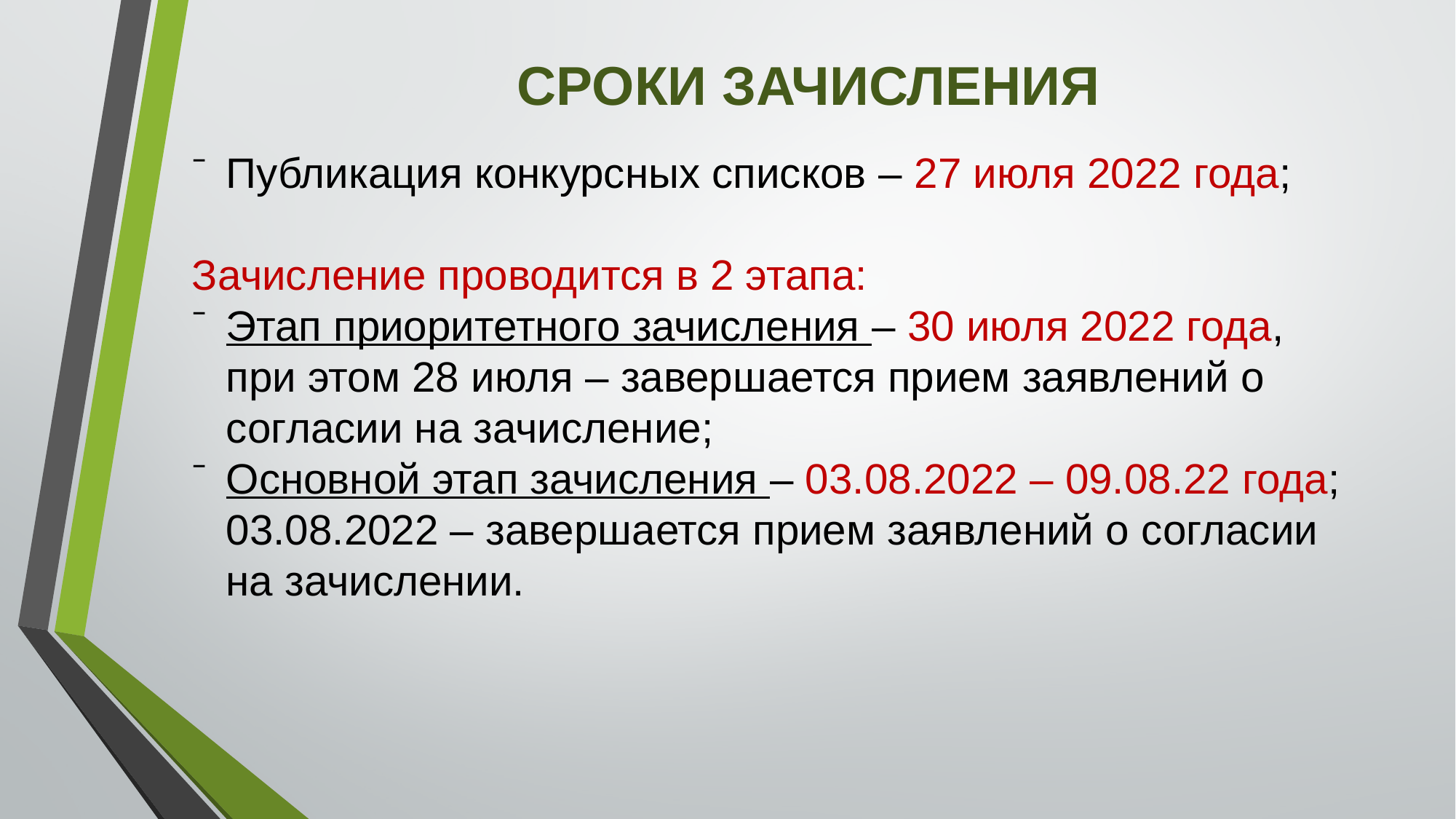

СРОКИ ЗАЧИСЛЕНИЯ
Публикация конкурсных списков – 27 июля 2022 года;

Зачисление проводится в 2 этапа:
Этап приоритетного зачисления – 30 июля 2022 года, при этом 28 июля – завершается прием заявлений о согласии на зачисление;
Основной этап зачисления – 03.08.2022 – 09.08.22 года; 03.08.2022 – завершается прием заявлений о согласии на зачислении.